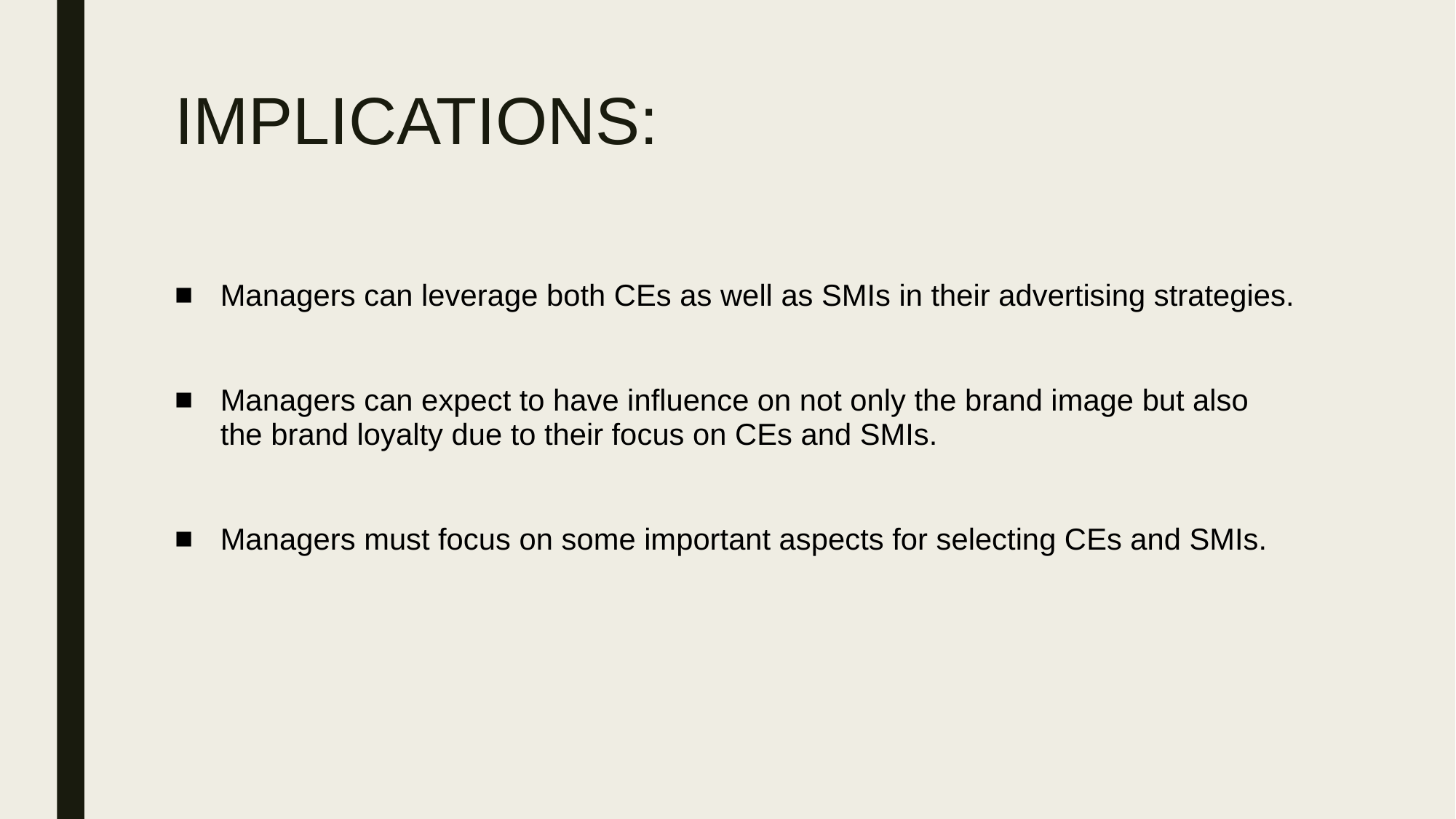

# IMPLICATIONS:
Managers can leverage both CEs as well as SMIs in their advertising strategies.

Managers can expect to have influence on not only the brand image but also the brand loyalty due to their focus on CEs and SMIs.

Managers must focus on some important aspects for selecting CEs and SMIs.